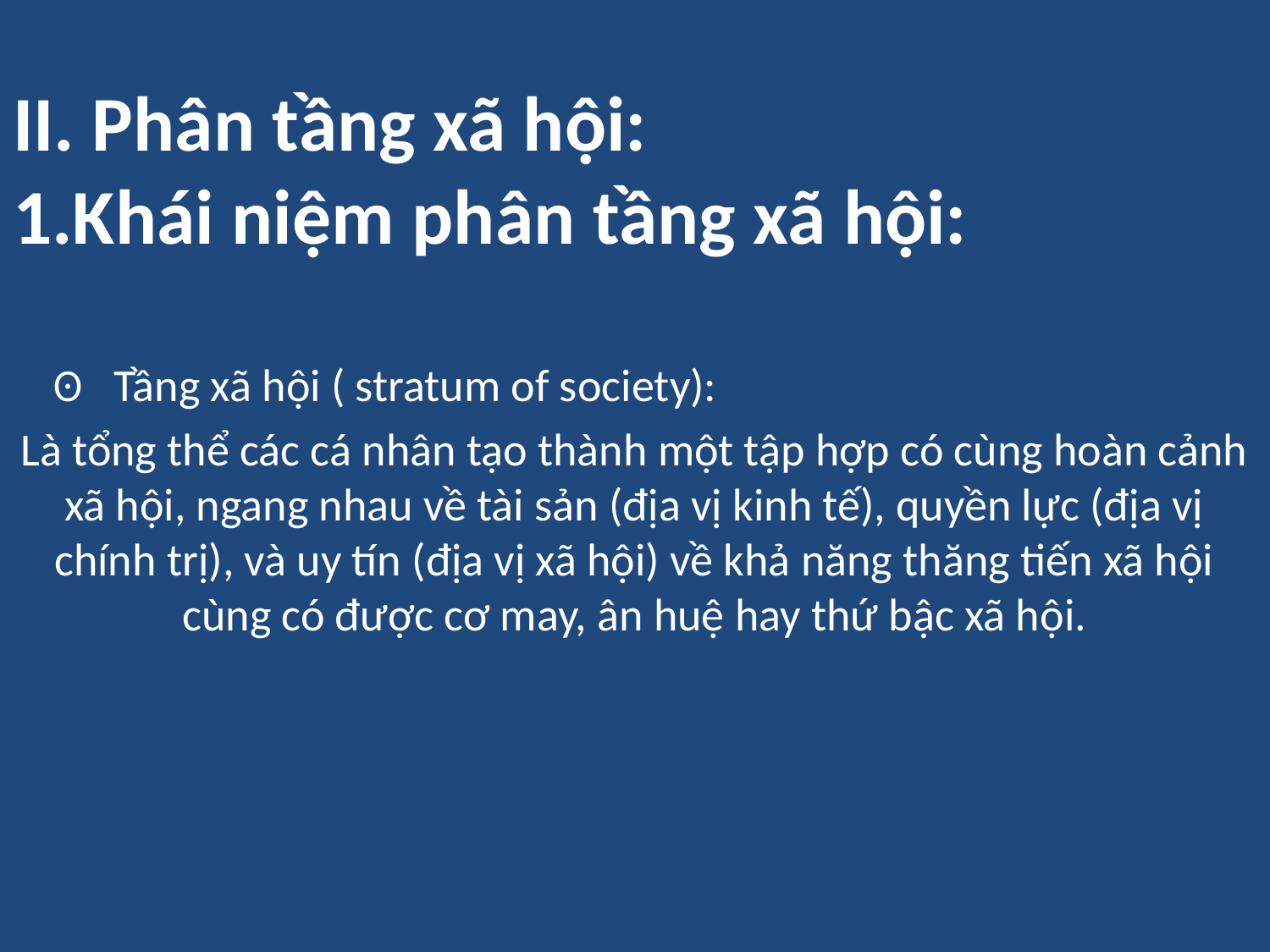

# II. Phân tầng xã hội: 1.Khái niệm phân tầng xã hội:
    ʘ   Tầng xã hội ( stratum of society):
Là tổng thể các cá nhân tạo thành một tập hợp có cùng hoàn cảnh xã hội, ngang nhau về tài sản (địa vị kinh tế), quyền lực (địa vị chính trị), và uy tín (địa vị xã hội) về khả năng thăng tiến xã hội cùng có được cơ may, ân huệ hay thứ bậc xã hội.